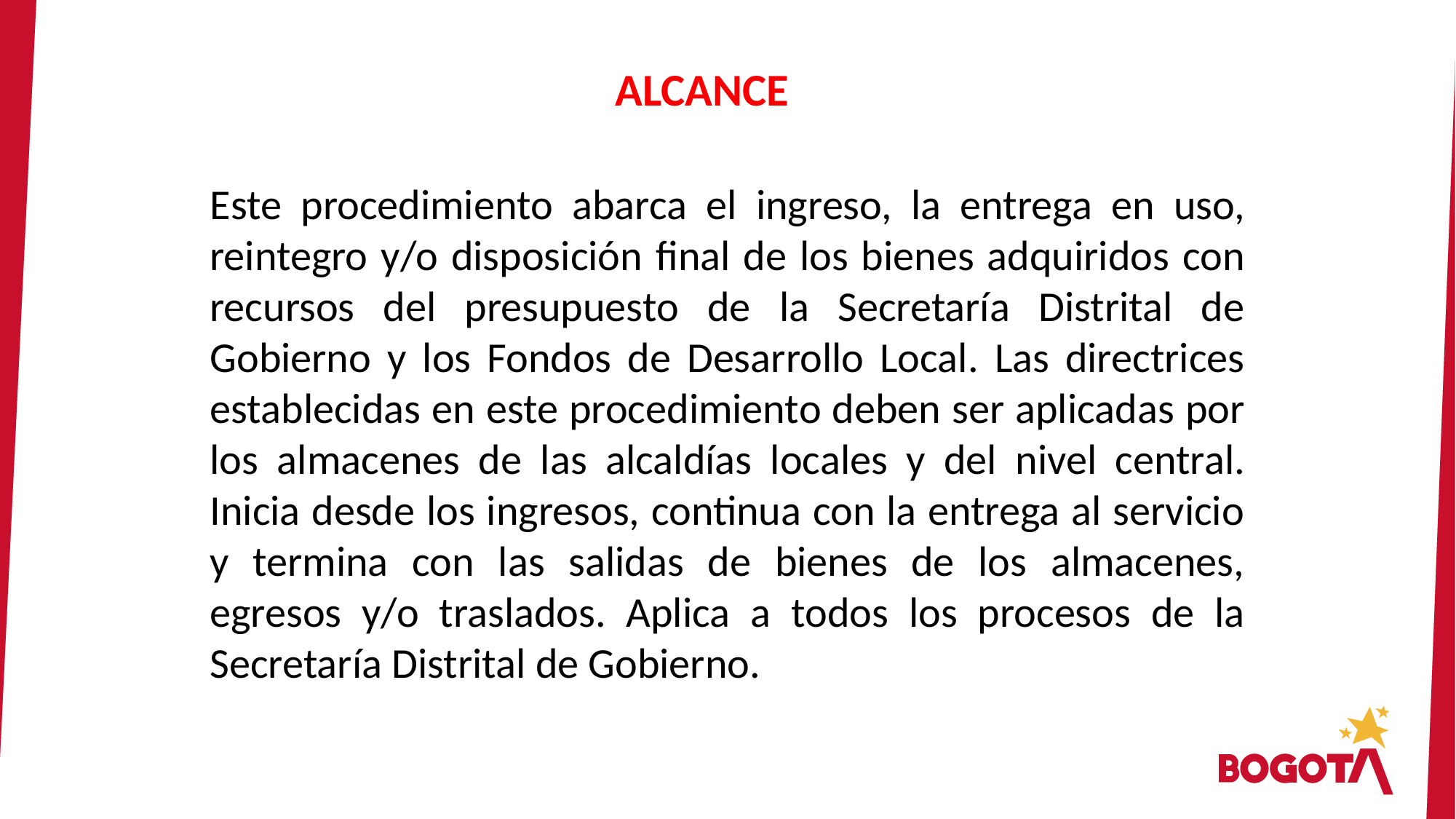

ALCANCE

Este procedimiento abarca el ingreso, la entrega en uso, reintegro y/o disposición final de los bienes adquiridos con recursos del presupuesto de la Secretaría Distrital de Gobierno y los Fondos de Desarrollo Local. Las directrices establecidas en este procedimiento deben ser aplicadas por los almacenes de las alcaldías locales y del nivel central. Inicia desde los ingresos, continua con la entrega al servicio y termina con las salidas de bienes de los almacenes, egresos y/o traslados. Aplica a todos los procesos de la Secretaría Distrital de Gobierno.